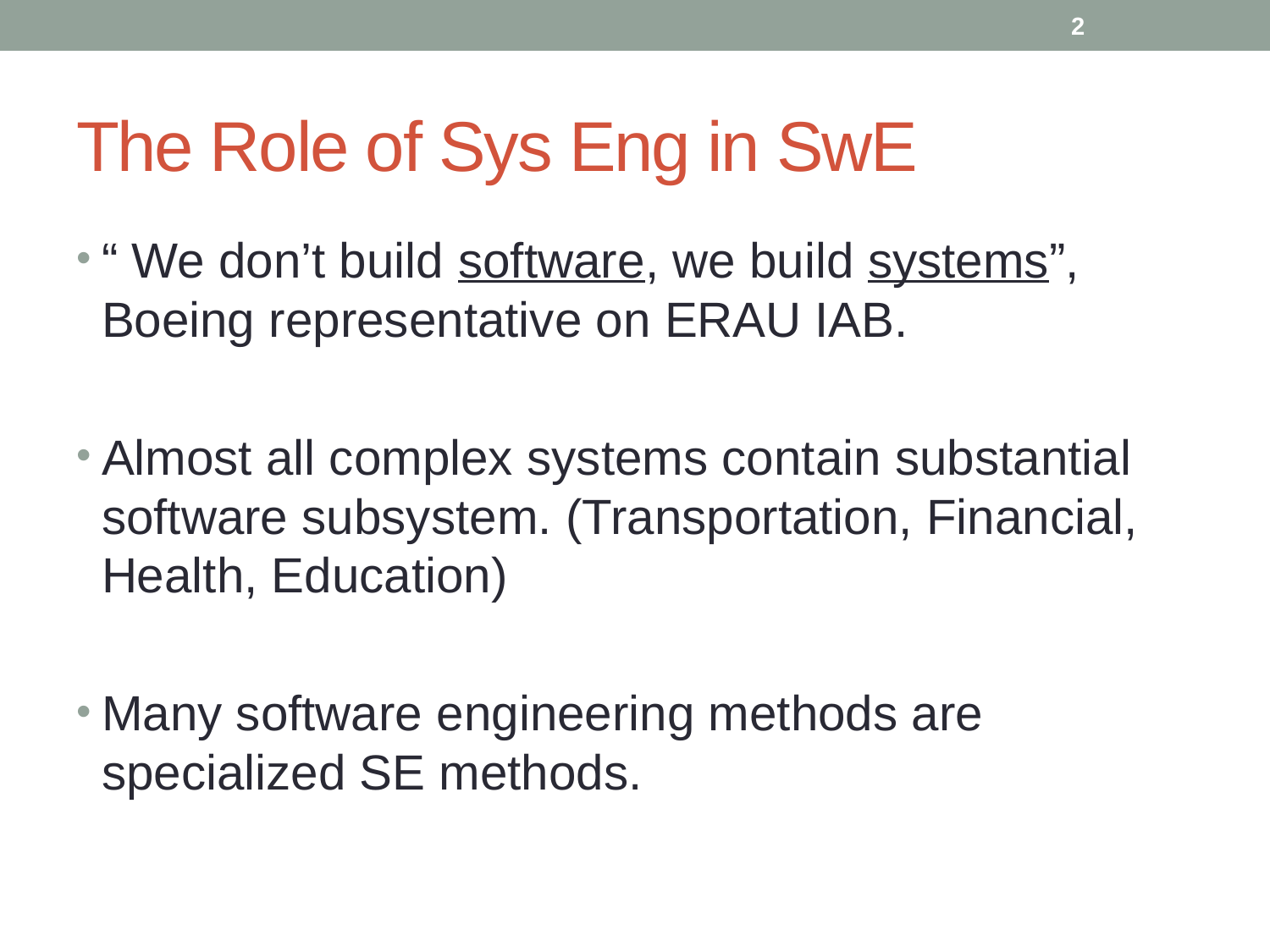

2
# The Role of Sys Eng in SwE
“ We don’t build software, we build systems”, Boeing representative on ERAU IAB.

Almost all complex systems contain substantial software subsystem. (Transportation, Financial, Health, Education)

Many software engineering methods are specialized SE methods.